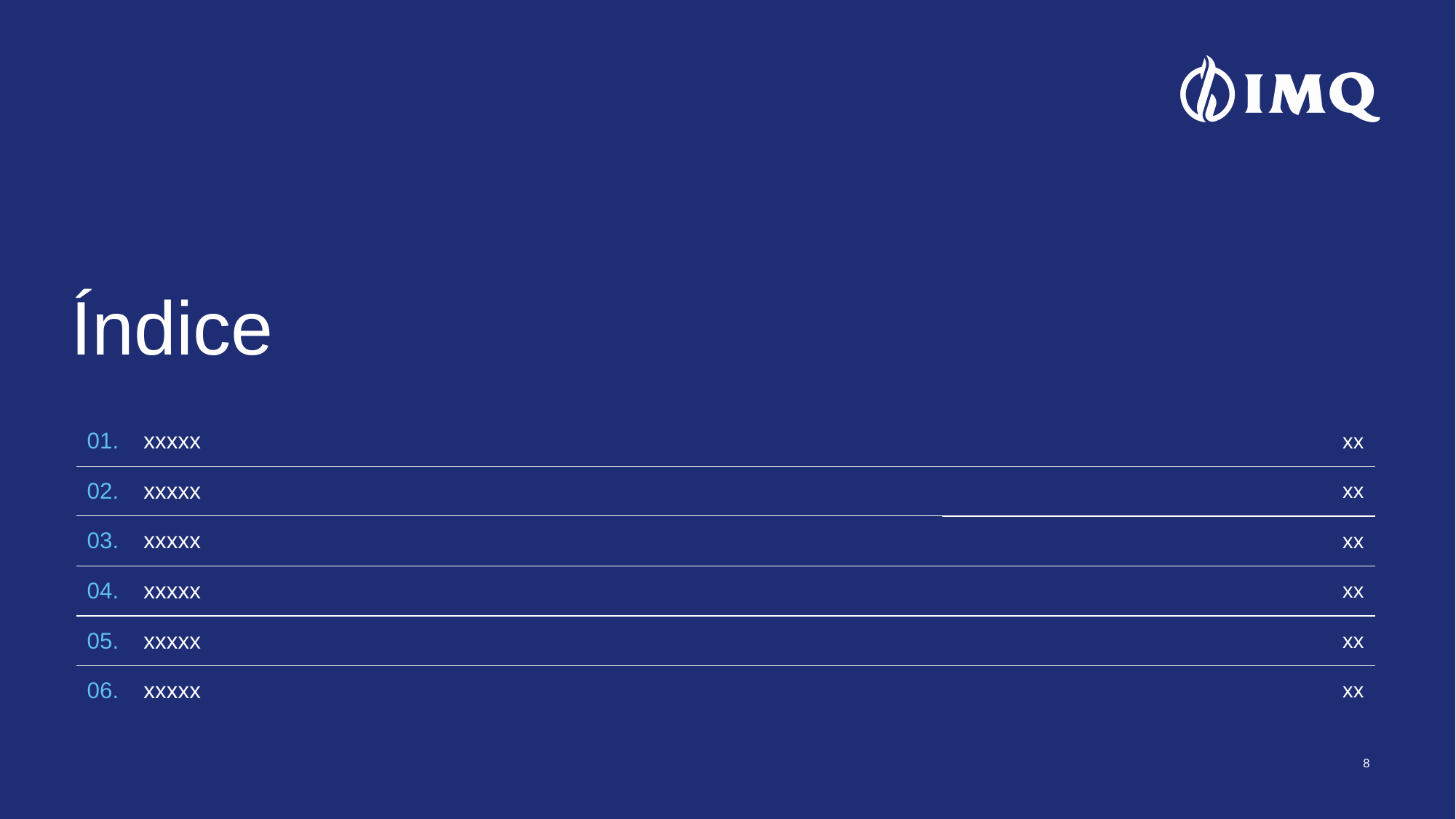

Índice
| 01. | xxxxx | xx |
| --- | --- | --- |
| 02. | xxxxx | xx |
| 03. | xxxxx | xx |
| 04. | xxxxx | xx |
| 05. | xxxxx | xx |
| 06. | xxxxx | xx |